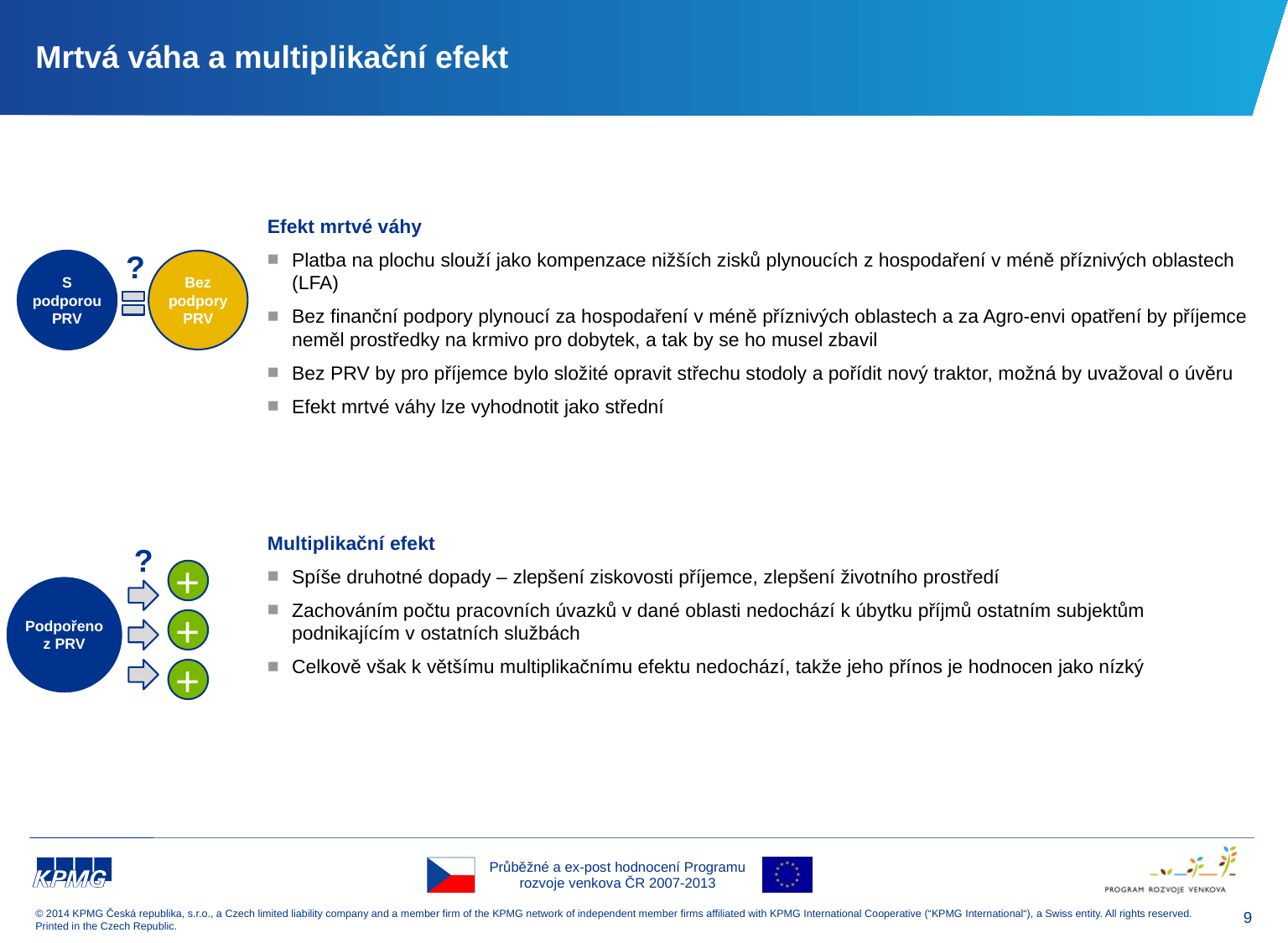

# Mrtvá váha a multiplikační efekt
Efekt mrtvé váhy
Platba na plochu slouží jako kompenzace nižších zisků plynoucích z hospodaření v méně příznivých oblastech (LFA)
Bez finanční podpory plynoucí za hospodaření v méně příznivých oblastech a za Agro-envi opatření by příjemce neměl prostředky na krmivo pro dobytek, a tak by se ho musel zbavil
Bez PRV by pro příjemce bylo složité opravit střechu stodoly a pořídit nový traktor, možná by uvažoval o úvěru
Efekt mrtvé váhy lze vyhodnotit jako střední
?
S podporou PRV
Bez podpory PRV

Multiplikační efekt
Spíše druhotné dopady – zlepšení ziskovosti příjemce, zlepšení životního prostředí
Zachováním počtu pracovních úvazků v dané oblasti nedochází k úbytku příjmů ostatním subjektům podnikajícím v ostatních službách
Celkově však k většímu multiplikačnímu efektu nedochází, takže jeho přínos je hodnocen jako nízký
?
+
Podpořeno z PRV

+

+